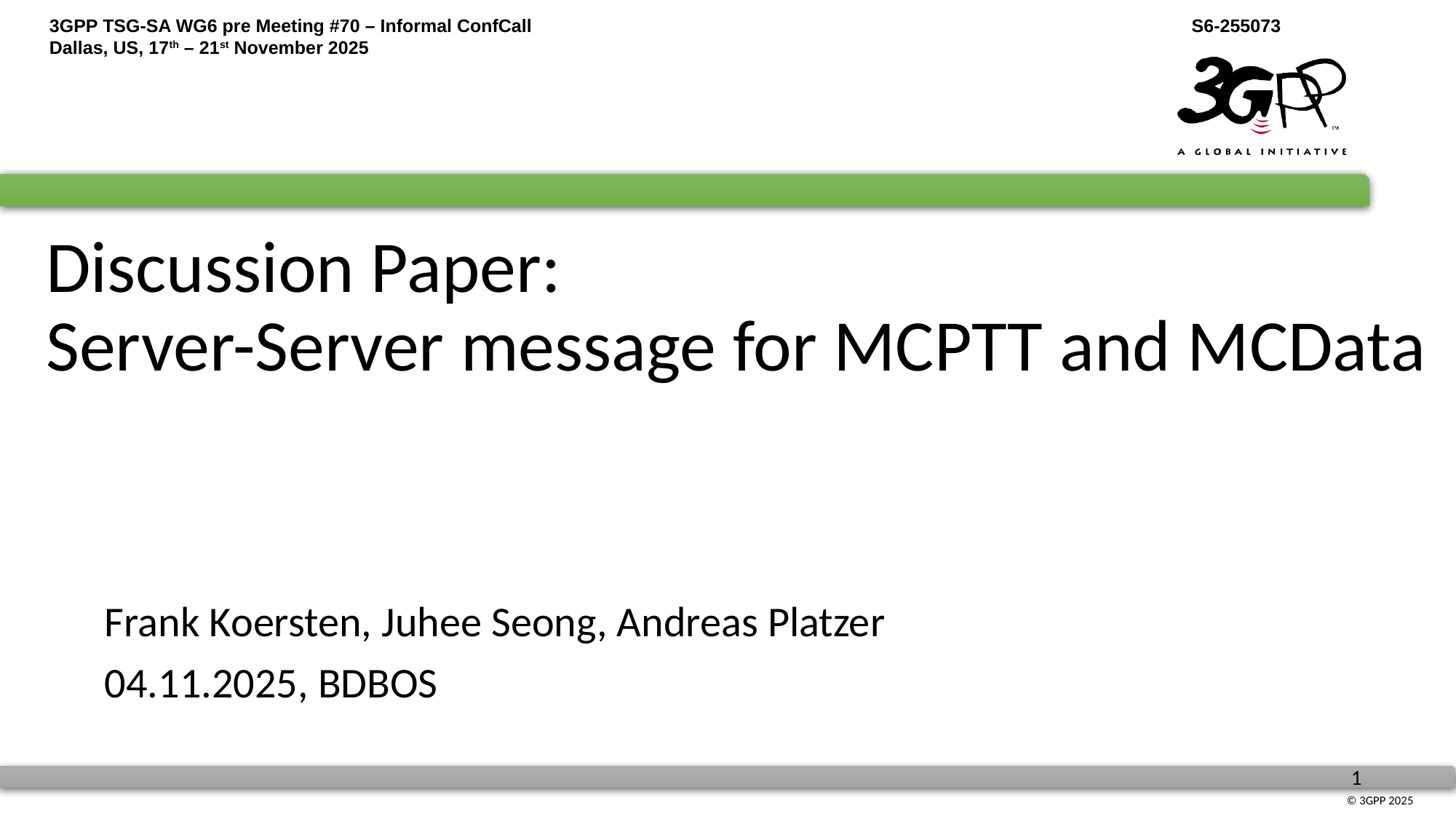

# Discussion Paper: Server-Server message for MCPTT and MCData
Frank Koersten, Juhee Seong, Andreas Platzer
04.11.2025, BDBOS